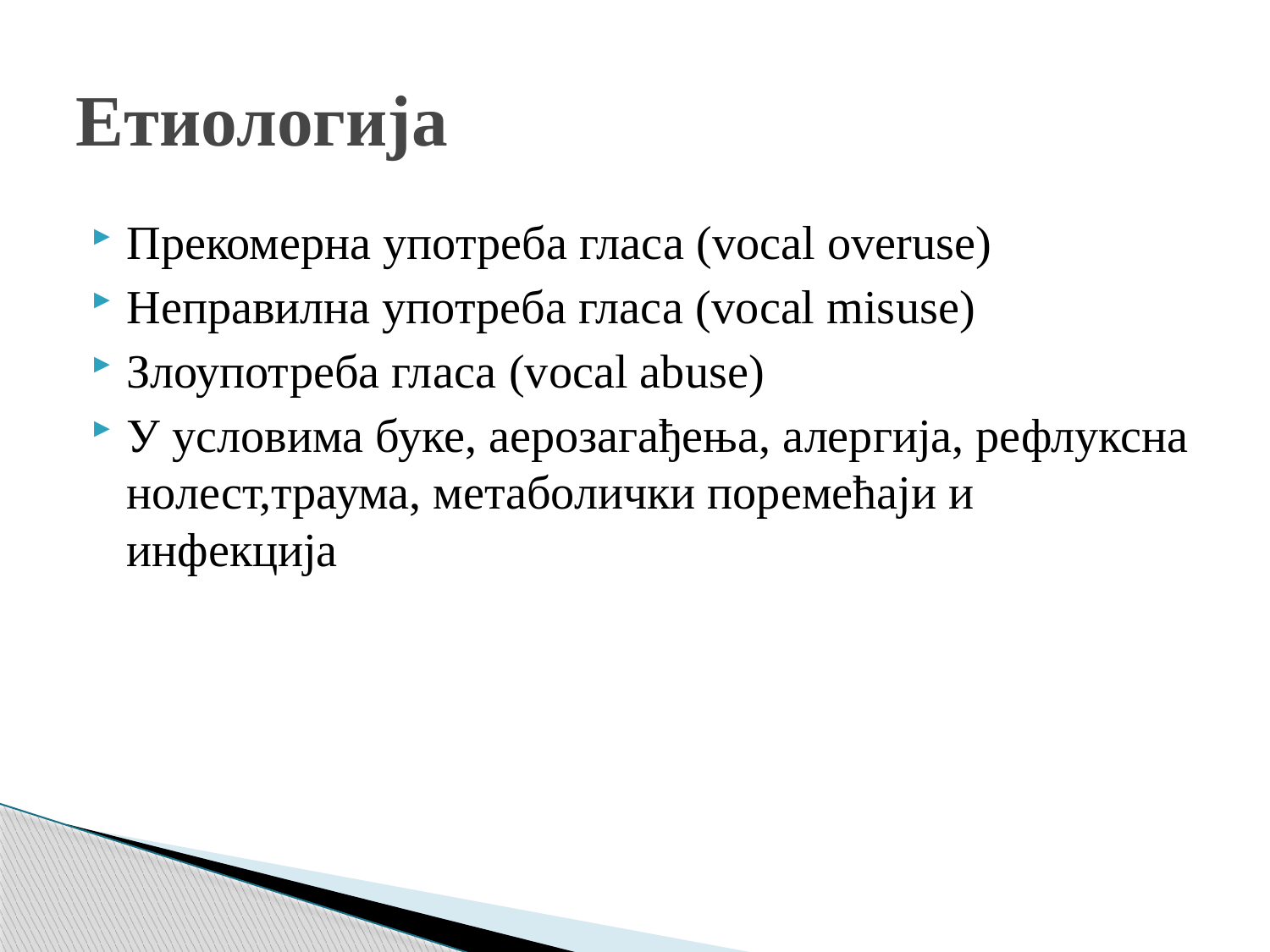

# Етиологија
Прекомерна употреба гласа (vocal overuse)
Неправилна употреба гласа (vocal misuse)
Злоупотреба гласа (vocal abuse)
У условима буке, аерозагађења, алергија, рефлуксна нолест,траума, метаболички поремећаји и инфекција